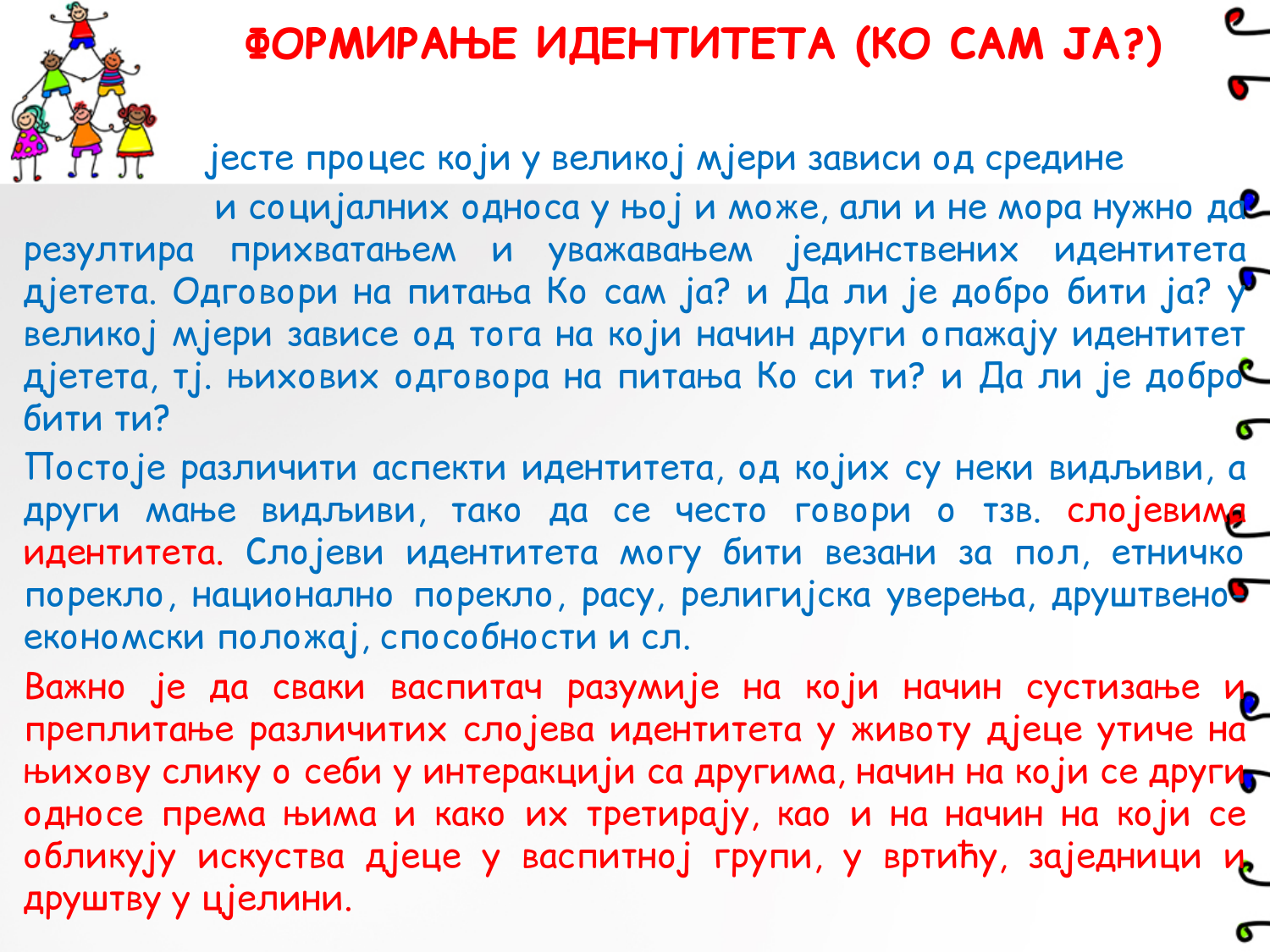

ФОРМИРАЊЕ ИДЕНТИТЕТА (КО САМ ЈА?)

            јесте процес који у великој мјери зависи од средине
                 и социјалних односа у њој и може, али и не мора нужно да резултира прихватањем и уважавањем јединствених идентитета дјетета. Одговори на питања Ко сам ја? и Да ли је добро бити ја? у великој мјери зависе од тога на који начин други опажају идентитет дјетета, тј. њихових одговора на питања Ко си ти? и Да ли је добро бити ти?
Постоје различити аспекти идентитета, од којих су неки видљиви, а други мање видљиви, тако да се често говори о тзв. слојевима идентитета. Слојеви идентитета могу бити везани за пол, етничко порекло, национално порекло, расу, религијска уверења, друштвено-економски положај, способности и сл.
Важно је да сваки васпитач разумије на који начин сустизање и преплитање различитих слојева идентитета у животу дјеце утиче на њихову слику о себи у интеракцији са другима, начин на који се други односе према њима и како их третирају, као и на начин на који се обликују искуства дјеце у васпитној групи, у вртићу, заједници и друштву у цјелини.